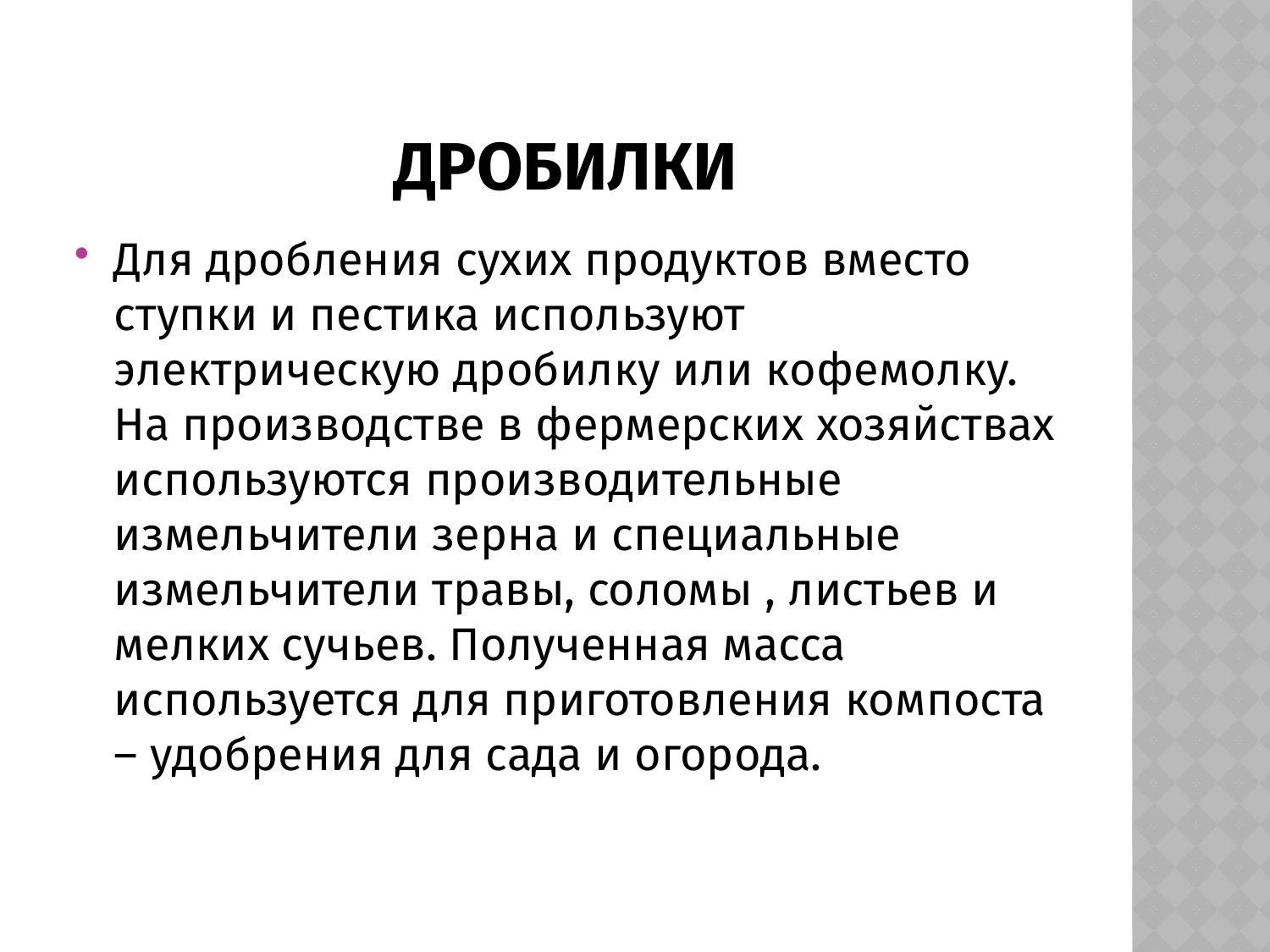

# Дробилки
Для дробления сухих продуктов вместо ступки и пестика используют электрическую дробилку или кофемолку. На производстве в фермерских хозяйствах используются производительные измельчители зерна и специальные измельчители травы, соломы , листьев и мелких сучьев. Полученная масса используется для приготовления компоста – удобрения для сада и огорода.